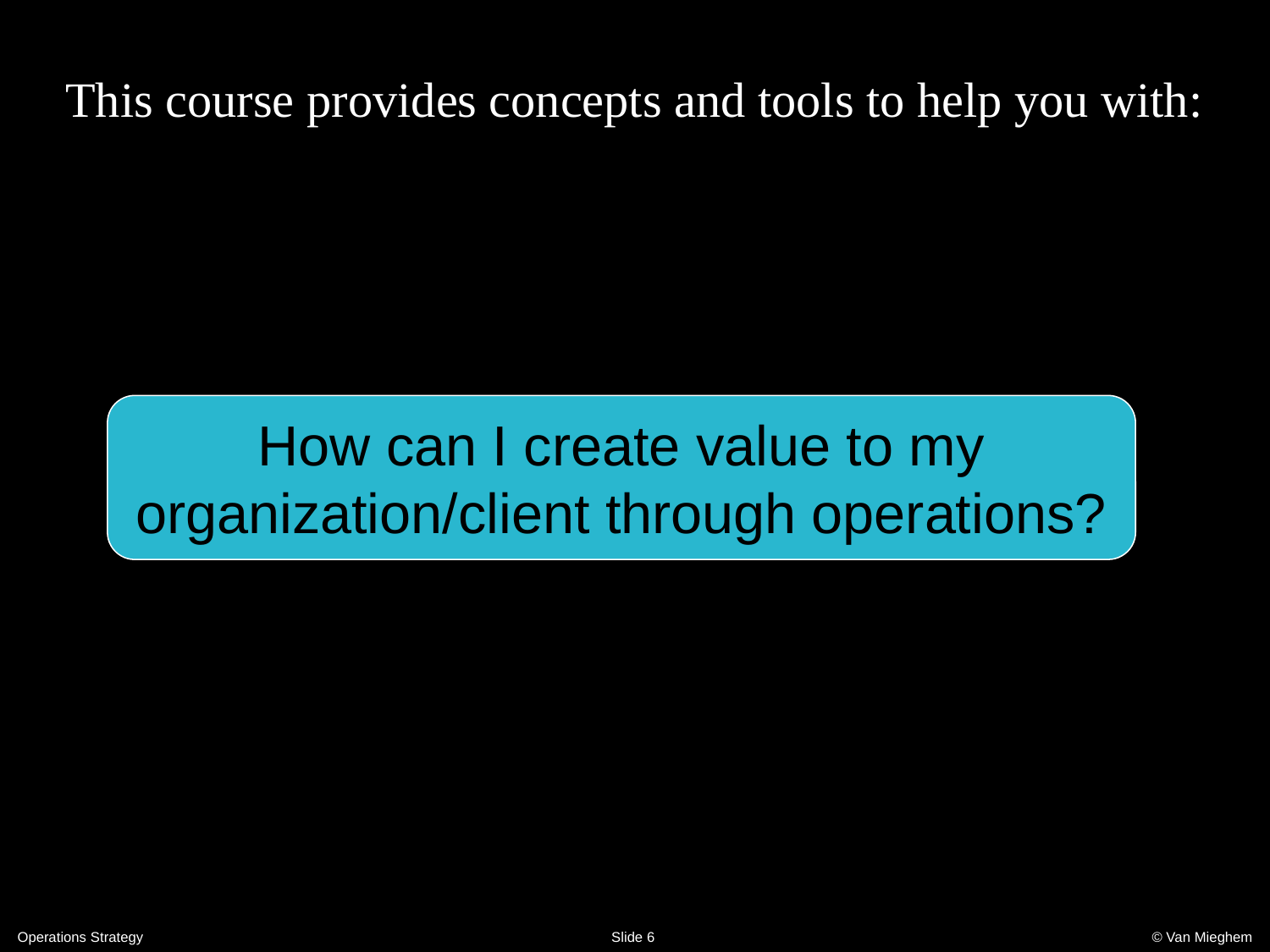

# This course provides concepts and tools to help you with:
How can I create value to my organization/client through operations?